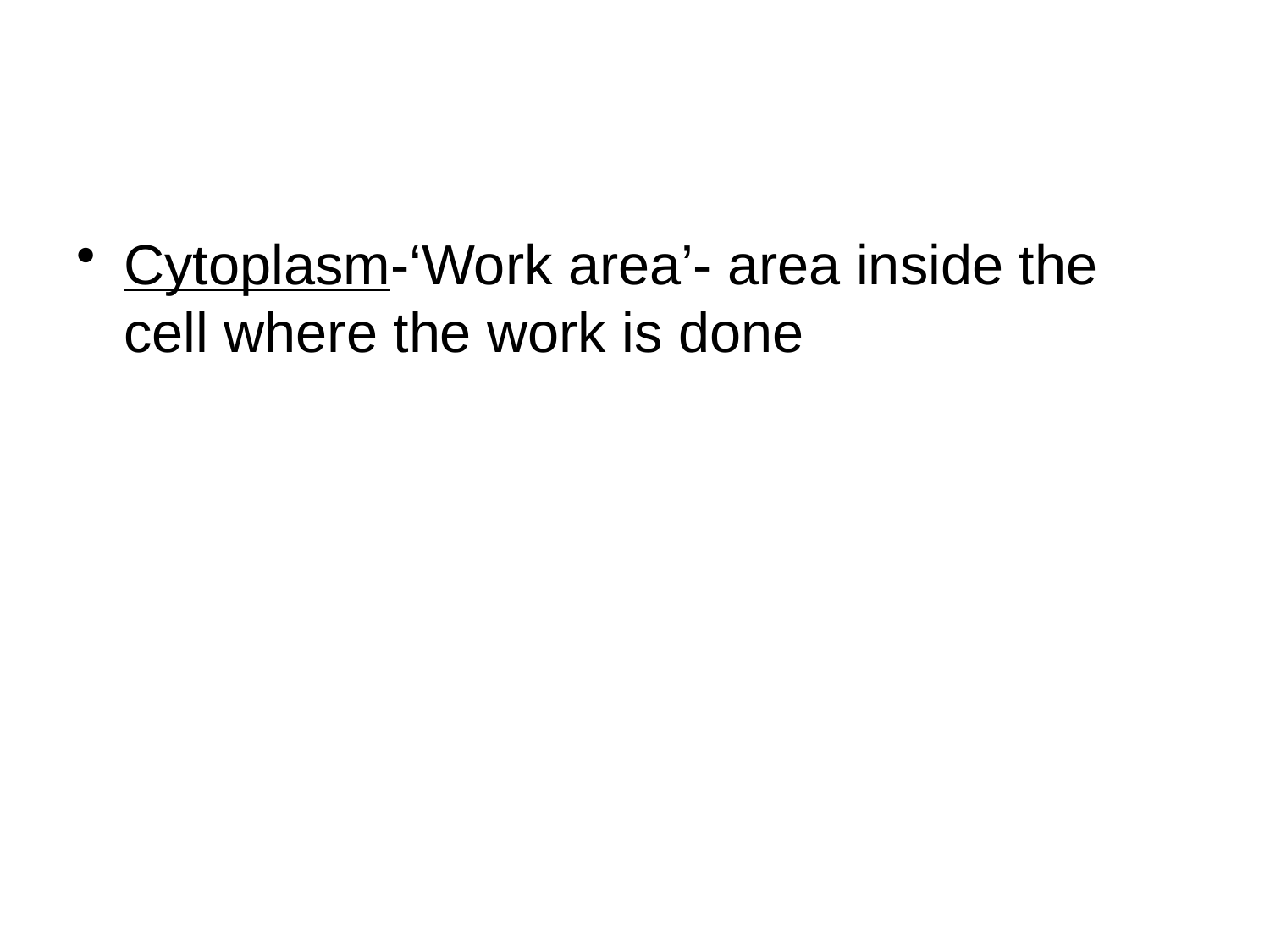

#
Cytoplasm-‘Work area’- area inside the cell where the work is done